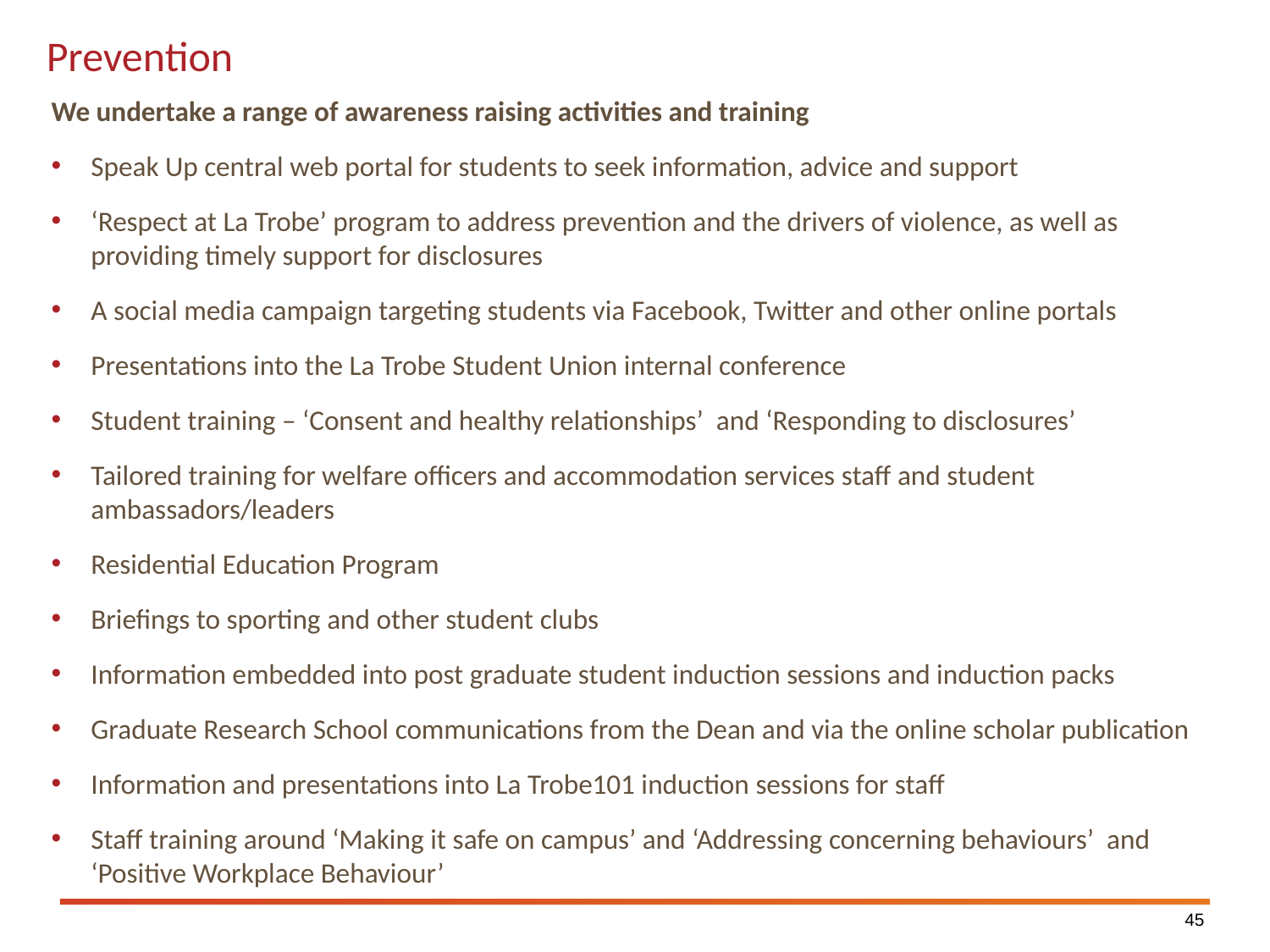

Prevention
We undertake a range of awareness raising activities and training
Speak Up central web portal for students to seek information, advice and support
‘Respect at La Trobe’ program to address prevention and the drivers of violence, as well as providing timely support for disclosures
A social media campaign targeting students via Facebook, Twitter and other online portals
Presentations into the La Trobe Student Union internal conference
Student training – ‘Consent and healthy relationships’  and ‘Responding to disclosures’
Tailored training for welfare officers and accommodation services staff and student ambassadors/leaders
Residential Education Program
Briefings to sporting and other student clubs
Information embedded into post graduate student induction sessions and induction packs
Graduate Research School communications from the Dean and via the online scholar publication
Information and presentations into La Trobe101 induction sessions for staff
Staff training around ‘Making it safe on campus’ and ‘Addressing concerning behaviours’  and ‘Positive Workplace Behaviour’